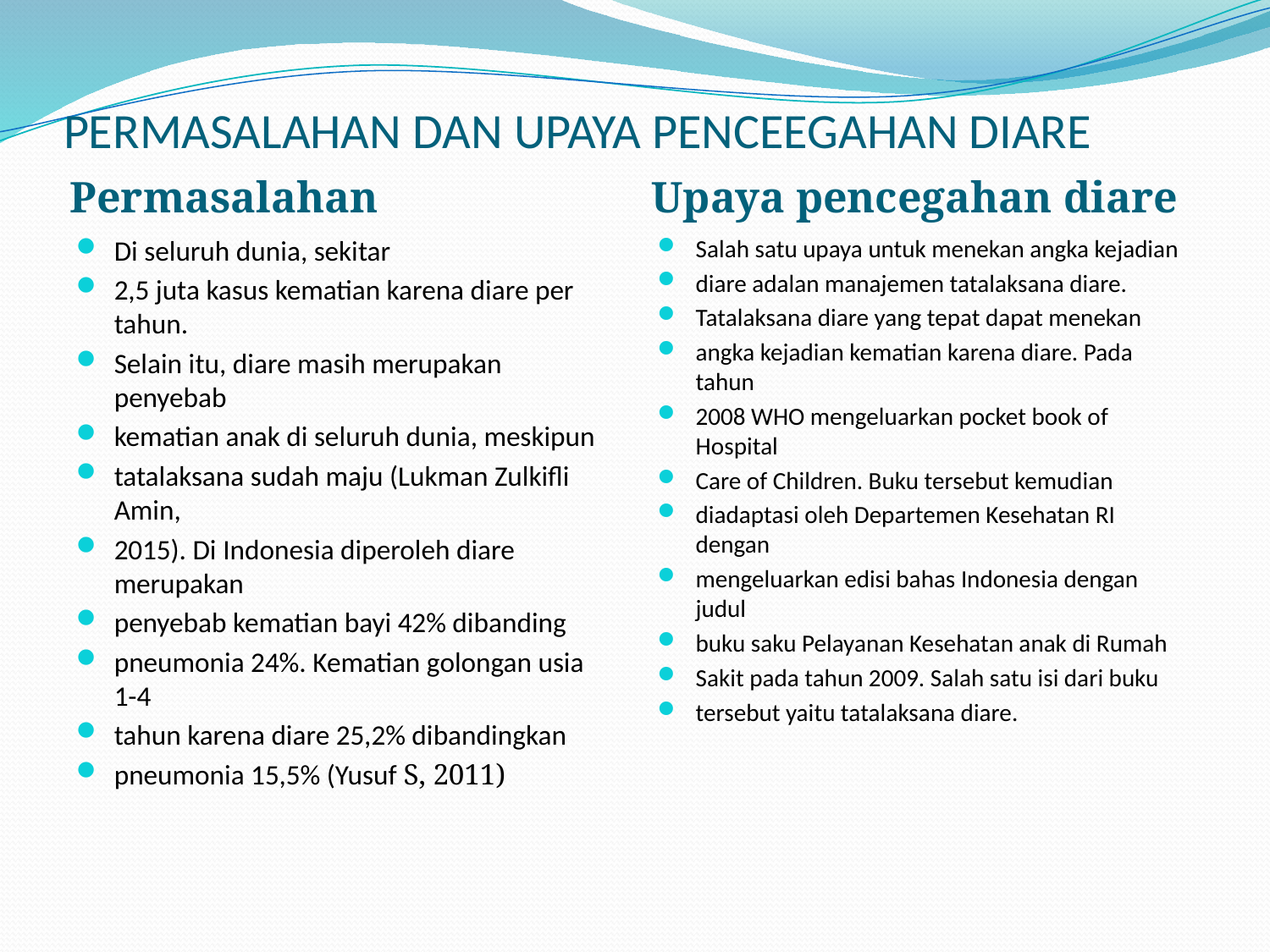

# PERMASALAHAN DAN UPAYA PENCEEGAHAN DIARE
Permasalahan
Upaya pencegahan diare
Di seluruh dunia, sekitar
2,5 juta kasus kematian karena diare per tahun.
Selain itu, diare masih merupakan penyebab
kematian anak di seluruh dunia, meskipun
tatalaksana sudah maju (Lukman Zulkifli Amin,
2015). Di Indonesia diperoleh diare merupakan
penyebab kematian bayi 42% dibanding
pneumonia 24%. Kematian golongan usia 1-4
tahun karena diare 25,2% dibandingkan
pneumonia 15,5% (Yusuf S, 2011)
Salah satu upaya untuk menekan angka kejadian
diare adalan manajemen tatalaksana diare.
Tatalaksana diare yang tepat dapat menekan
angka kejadian kematian karena diare. Pada tahun
2008 WHO mengeluarkan pocket book of Hospital
Care of Children. Buku tersebut kemudian
diadaptasi oleh Departemen Kesehatan RI dengan
mengeluarkan edisi bahas Indonesia dengan judul
buku saku Pelayanan Kesehatan anak di Rumah
Sakit pada tahun 2009. Salah satu isi dari buku
tersebut yaitu tatalaksana diare.